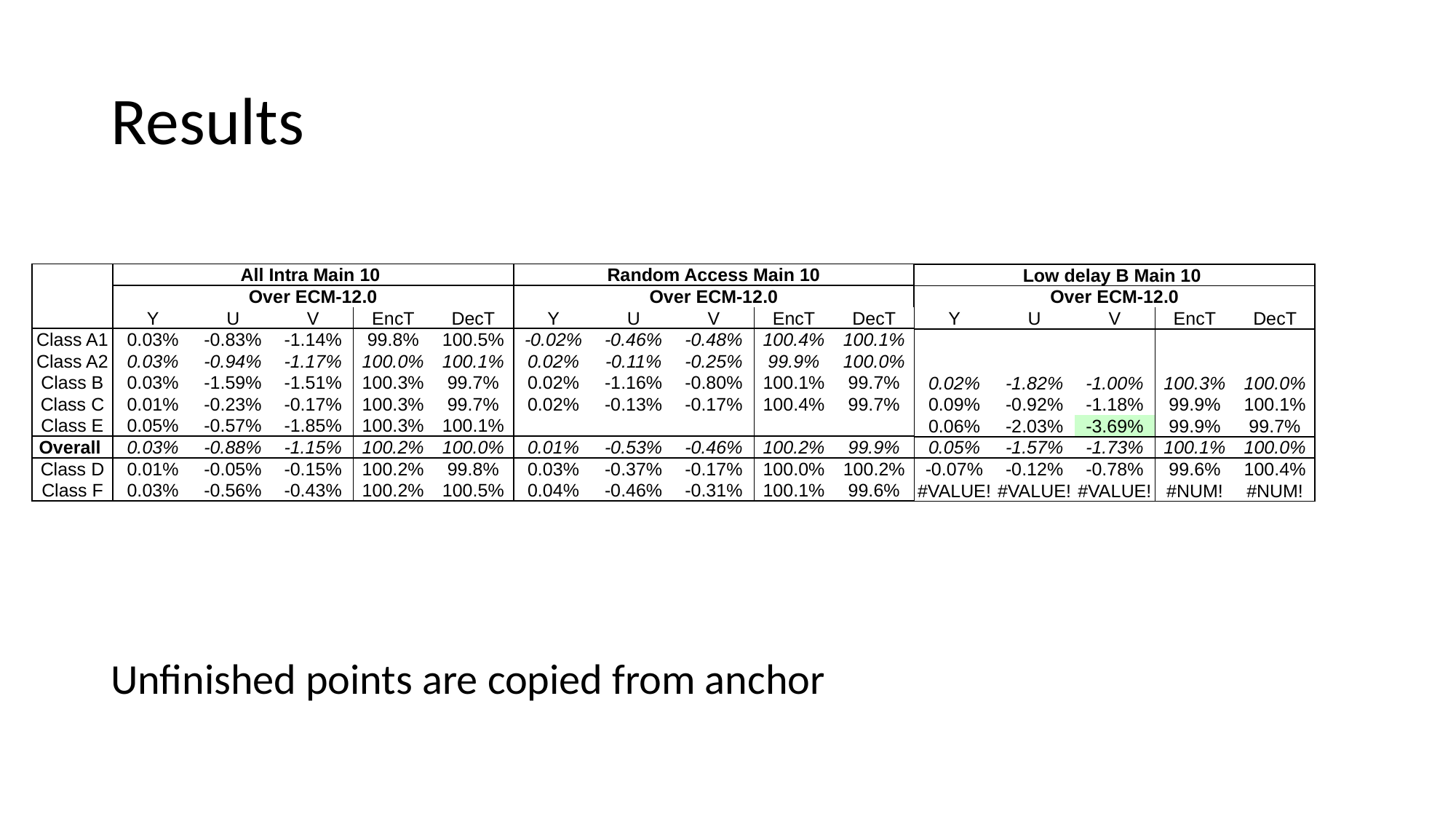

# Results
| Random Access Main 10 |  |  |  |  |
| --- | --- | --- | --- | --- |
| Over ECM-12.0 |  |  |  |  |
| Y | U | V | EncT | DecT |
| -0.02% | -0.46% | -0.48% | 100.4% | 100.1% |
| 0.02% | -0.11% | -0.25% | 99.9% | 100.0% |
| 0.02% | -1.16% | -0.80% | 100.1% | 99.7% |
| 0.02% | -0.13% | -0.17% | 100.4% | 99.7% |
|  |  |  |  |  |
| 0.01% | -0.53% | -0.46% | 100.2% | 99.9% |
| 0.03% | -0.37% | -0.17% | 100.0% | 100.2% |
| 0.04% | -0.46% | -0.31% | 100.1% | 99.6% |
|  | All Intra Main 10 |  |  |  |  |
| --- | --- | --- | --- | --- | --- |
|  | Over ECM-12.0 |  |  |  |  |
|  | Y | U | V | EncT | DecT |
| Class A1 | 0.03% | -0.83% | -1.14% | 99.8% | 100.5% |
| Class A2 | 0.03% | -0.94% | -1.17% | 100.0% | 100.1% |
| Class B | 0.03% | -1.59% | -1.51% | 100.3% | 99.7% |
| Class C | 0.01% | -0.23% | -0.17% | 100.3% | 99.7% |
| Class E | 0.05% | -0.57% | -1.85% | 100.3% | 100.1% |
| Overall | 0.03% | -0.88% | -1.15% | 100.2% | 100.0% |
| Class D | 0.01% | -0.05% | -0.15% | 100.2% | 99.8% |
| Class F | 0.03% | -0.56% | -0.43% | 100.2% | 100.5% |
| Low delay B Main 10 |  |  |  |  |
| --- | --- | --- | --- | --- |
| Over ECM-12.0 |  |  |  |  |
| Y | U | V | EncT | DecT |
|  |  |  |  |  |
|  |  |  |  |  |
| 0.02% | -1.82% | -1.00% | 100.3% | 100.0% |
| 0.09% | -0.92% | -1.18% | 99.9% | 100.1% |
| 0.06% | -2.03% | -3.69% | 99.9% | 99.7% |
| 0.05% | -1.57% | -1.73% | 100.1% | 100.0% |
| -0.07% | -0.12% | -0.78% | 99.6% | 100.4% |
| #VALUE! | #VALUE! | #VALUE! | #NUM! | #NUM! |
Unfinished points are copied from anchor